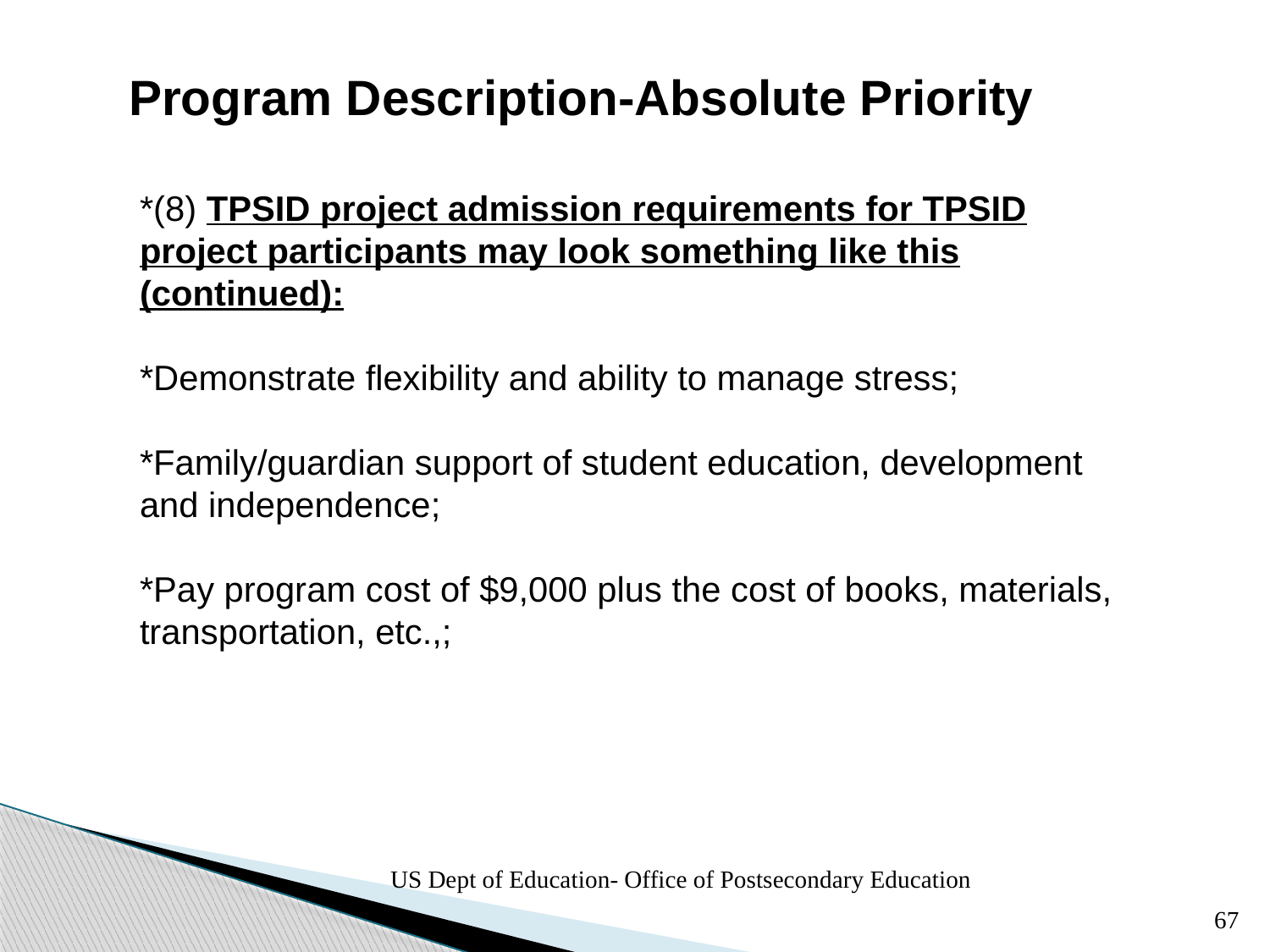

# Program Description-Absolute Priority

*(8) TPSID project admission requirements for TPSID project participants may look something like this (continued):

*Demonstrate flexibility and ability to manage stress;

*Family/guardian support of student education, development and independence;

*Pay program cost of $9,000 plus the cost of books, materials, transportation, etc.,;

US Dept of Education- Office of Postsecondary Education
67